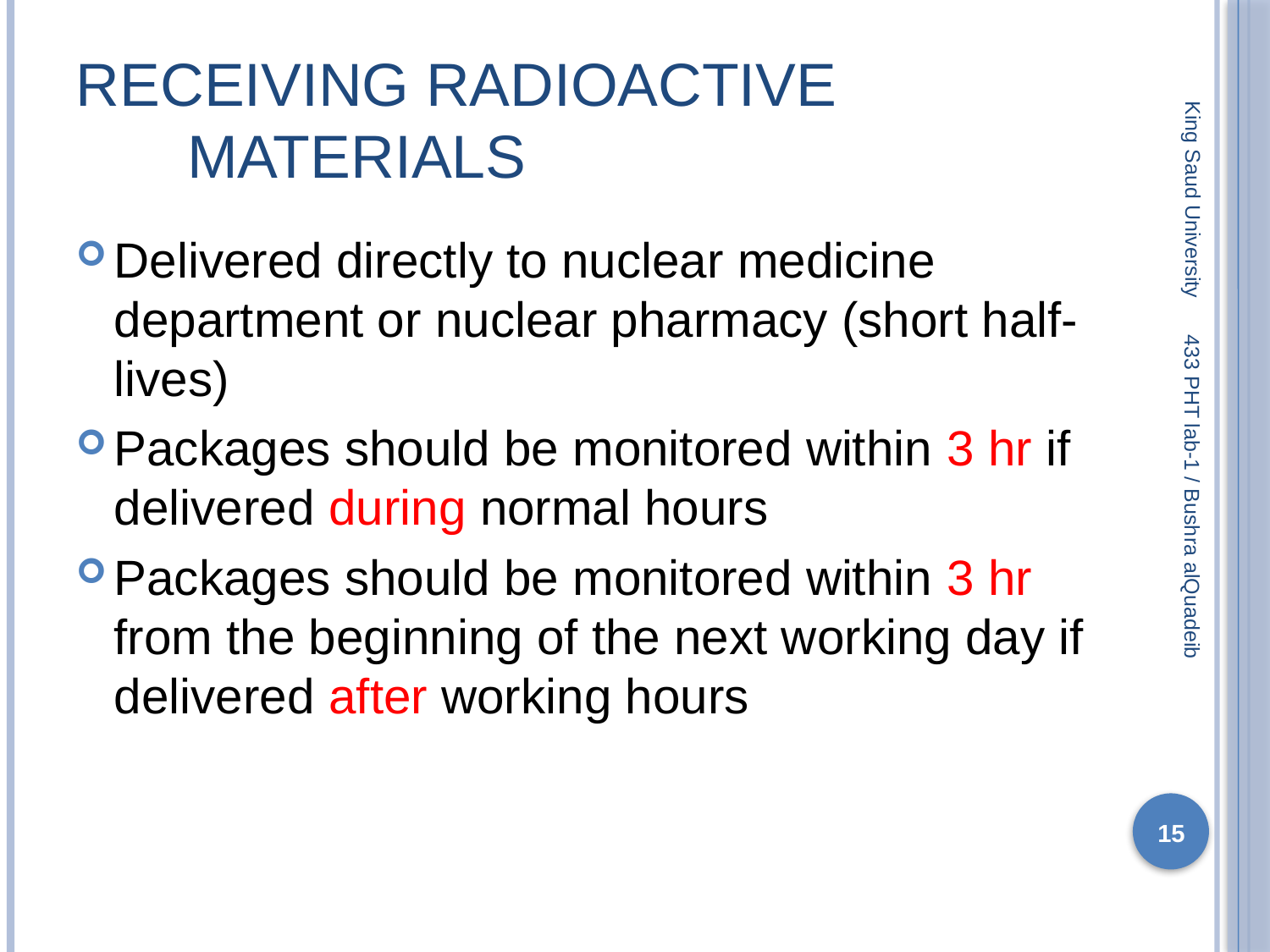

# Receiving radioactive materials
King Saud University
Delivered directly to nuclear medicine department or nuclear pharmacy (short half-lives)
Packages should be monitored within 3 hr if delivered during normal hours
Packages should be monitored within 3 hr from the beginning of the next working day if delivered after working hours

433 PHT lab-1 / Bushra alQuadeib
15